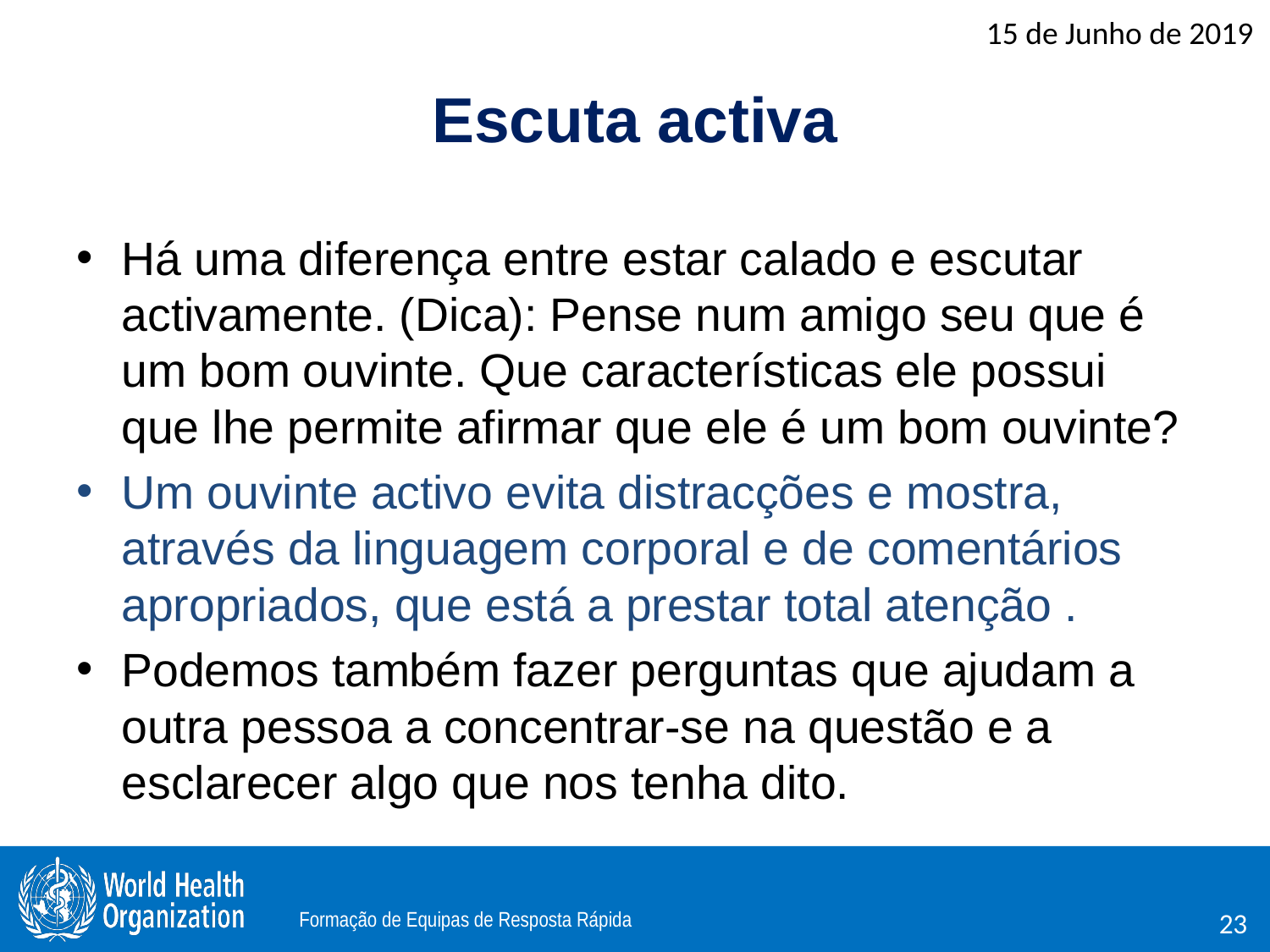

15 de Junho de 2019
# Escuta activa
Há uma diferença entre estar calado e escutar activamente. (Dica): Pense num amigo seu que é um bom ouvinte. Que características ele possui que lhe permite afirmar que ele é um bom ouvinte?
Um ouvinte activo evita distracções e mostra, através da linguagem corporal e de comentários apropriados, que está a prestar total atenção .
Podemos também fazer perguntas que ajudam a outra pessoa a concentrar-se na questão e a esclarecer algo que nos tenha dito.